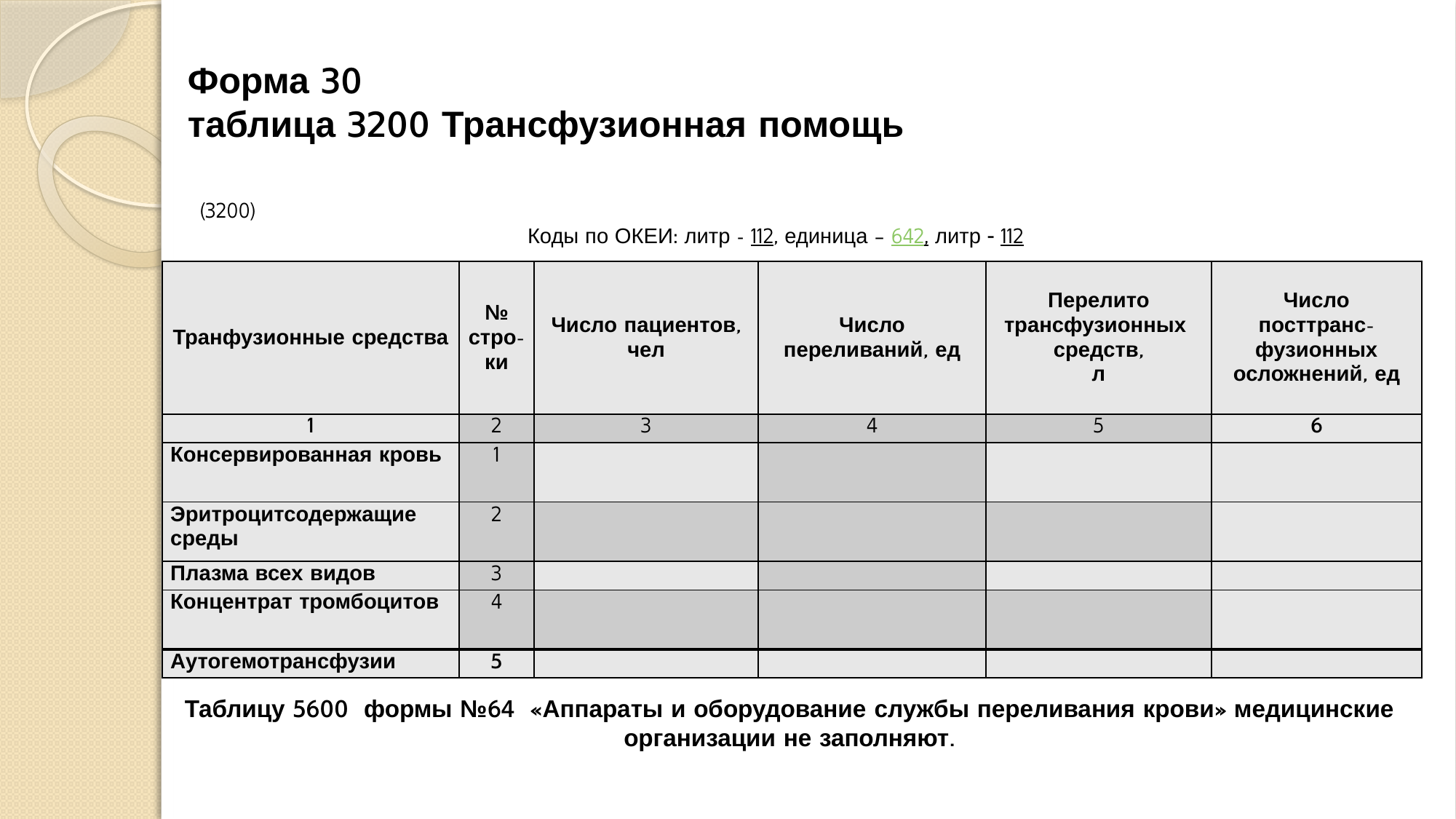

# Форма 30 таблица 3200 Трансфузионная помощь
(3200) 													Коды по ОКЕИ: литр - 112, единица – 642, литр − 112

| Транфузионные средства | № стро-ки | Число пациентов, чел | Число переливаний, ед | Перелито трансфузионных средств, л | Число посттранс- фузионных осложнений, ед |
| --- | --- | --- | --- | --- | --- |
| 1 | 2 | 3 | 4 | 5 | 6 |
| Консервированная кровь | 1 |  |  |  |  |
| Эритроцитсодержащие среды | 2 |  |  |  |  |
| Плазма всех видов | 3 |  |  |  |  |
| Концентрат тромбоцитов | 4 |  |  |  |  |
| Аутогемотрансфузии | 5 |  |  |  |  |
Таблицу 5600  формы №64  «Аппараты и оборудование службы переливания крови» медицинские организации не заполняют.